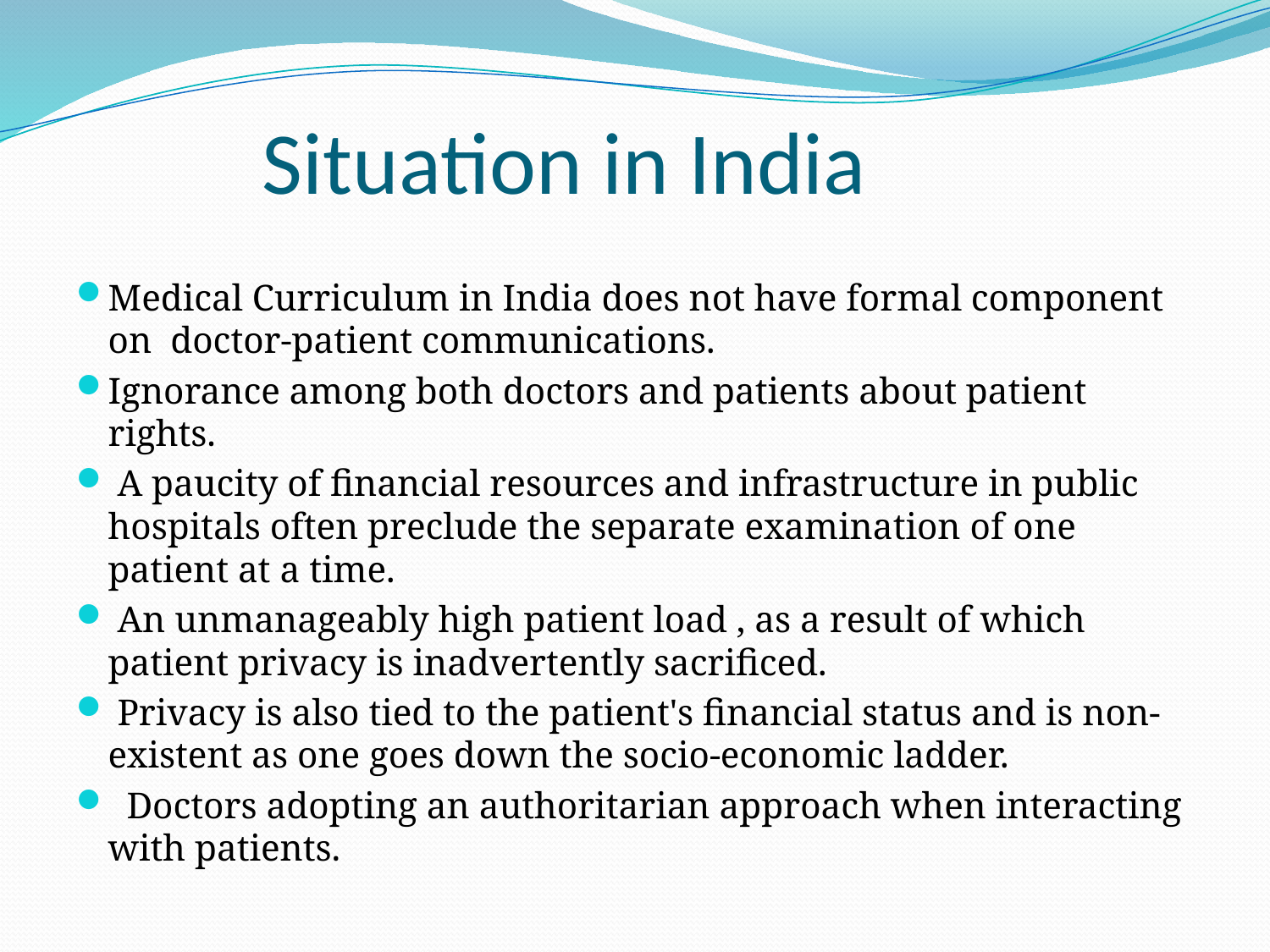

# Situation in India
Medical Curriculum in India does not have formal component on  doctor-patient communications.
Ignorance among both doctors and patients about patient rights.
 A paucity of financial resources and infrastructure in public hospitals often preclude the separate examination of one patient at a time.
 An unmanageably high patient load , as a result of which patient privacy is inadvertently sacrificed.
 Privacy is also tied to the patient's financial status and is non-existent as one goes down the socio-economic ladder.
  Doctors adopting an authoritarian approach when interacting with patients.